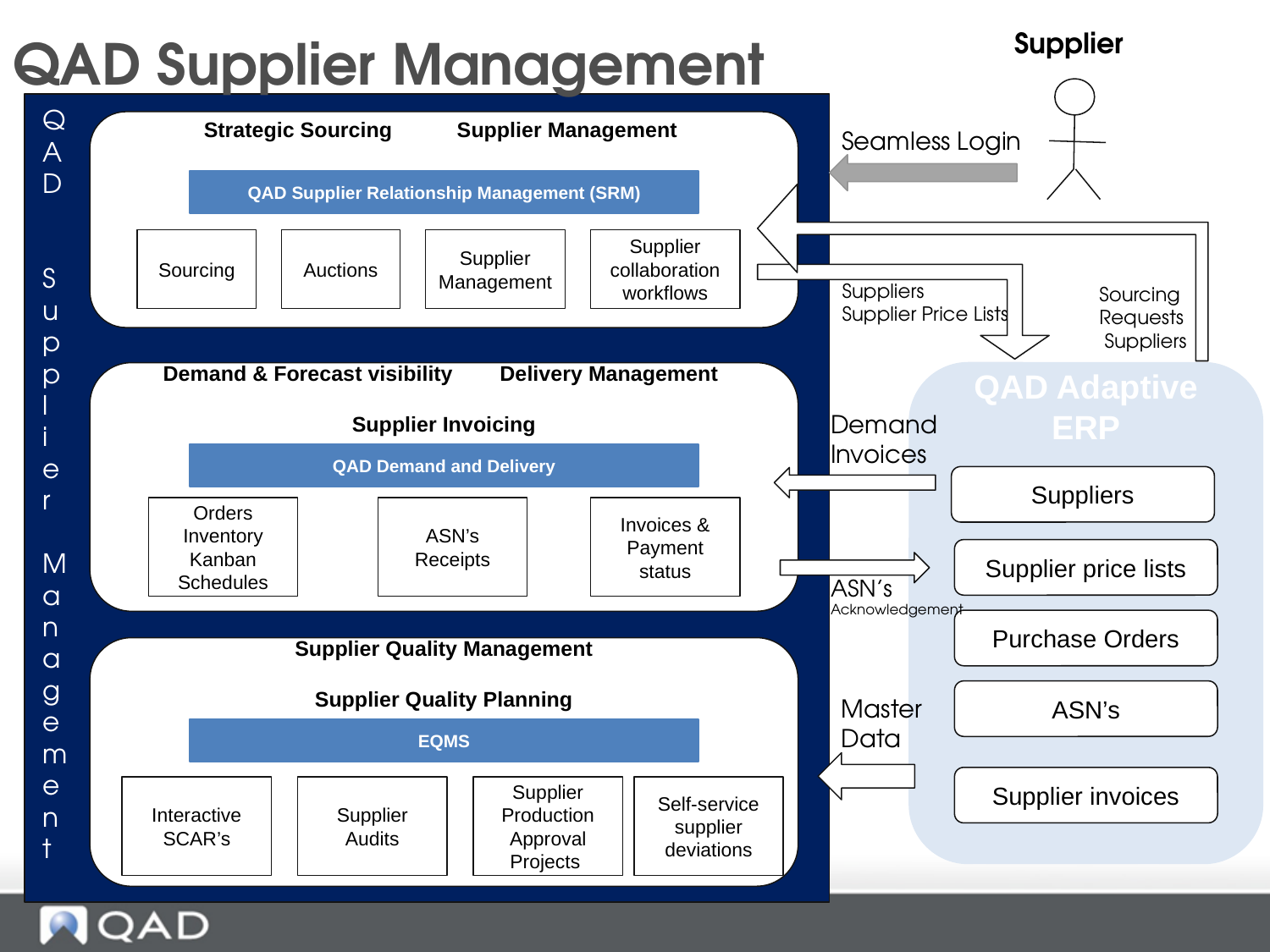

Supplier
# QAD Supplier Management

QAD

Suppl
ier

Management

Strategic Sourcing           Supplier Management

Seamless Login

QAD Supplier Relationship Management (SRM)
Sourcing
Auctions
Supplier Management
Supplier collaboration workflows

Suppliers
Supplier Price Lists
Sourcing Requests
 Suppliers

Demand & Forecast visibility        Delivery Management

Supplier Invoicing

QAD Adaptive ERP

Demand
Invoices
QAD Demand and Delivery
Suppliers

Orders
Inventory
Kanban
Schedules
ASN’s
Receipts
Invoices & Payment status
Supplier price lists

ASN’s
Acknowledgement
Purchase Orders

Supplier Quality Management

Supplier Quality Planning

Master
Data
ASN’s
EQMS

Supplier invoices
Interactive SCAR’s
Supplier Audits
Supplier Production Approval Projects
Self-service supplier deviations